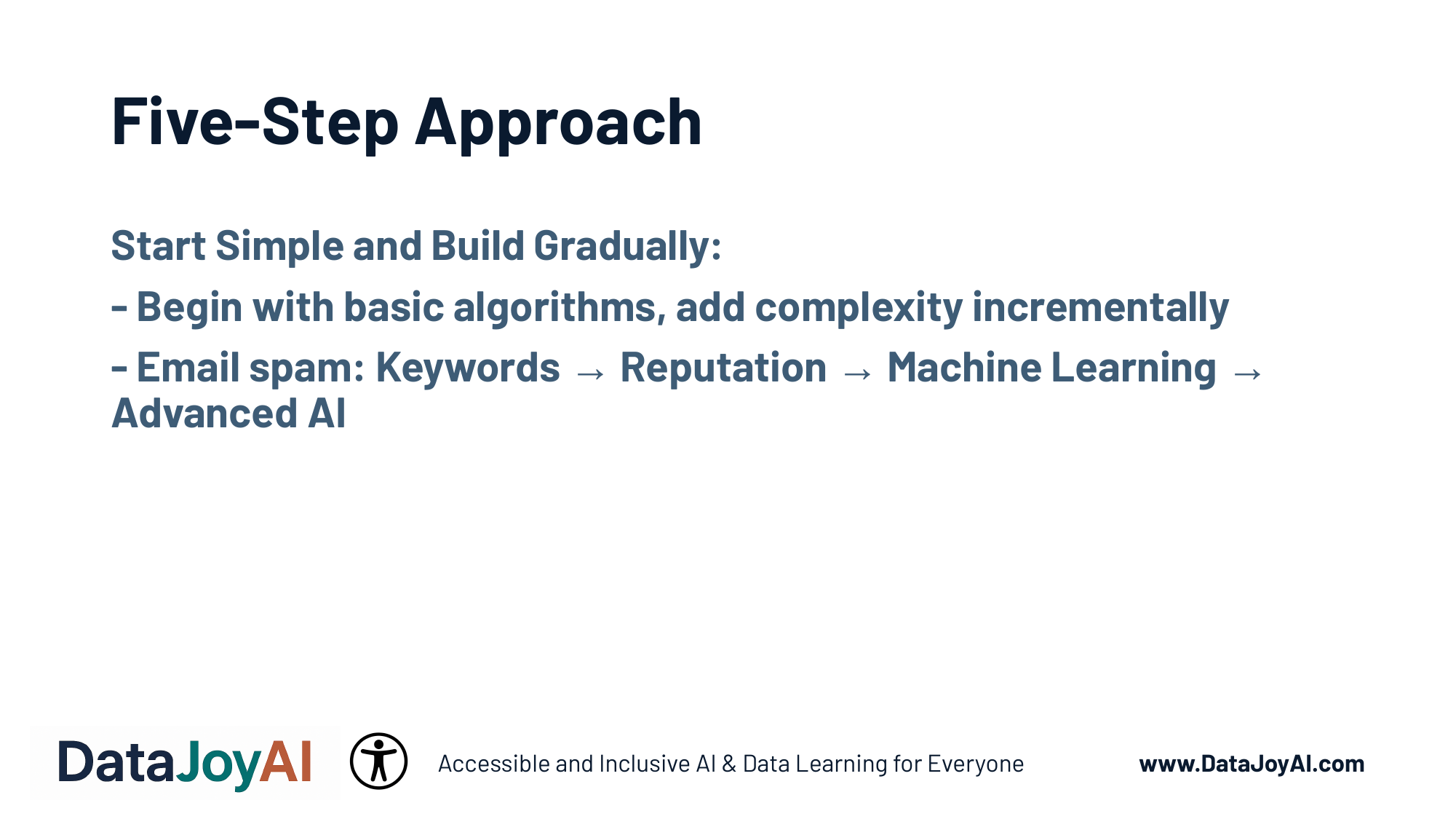

# Five-Step Approach
Start Simple and Build Gradually:
- Begin with basic algorithms, add complexity incrementally
- Email spam: Keywords → Reputation → Machine Learning → Advanced AI